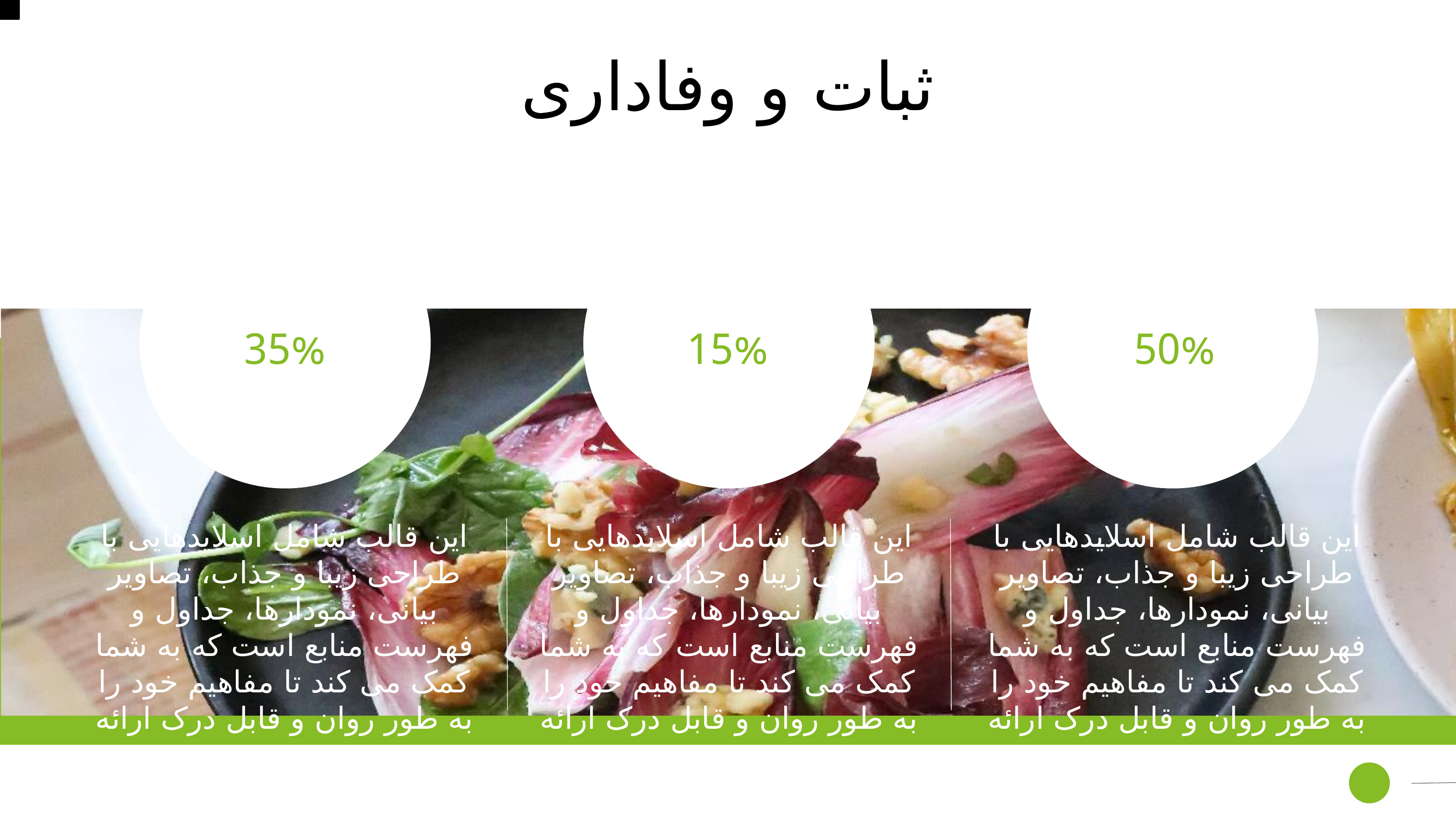

ثبات و وفاداری

35%

15%

50%

این قالب شامل اسلایدهایی با طراحی زیبا و جذاب، تصاویر بیانی، نمودارها، جداول و فهرست منابع است که به شما کمک می کند تا مفاهیم خود را به طور روان و قابل درک ارائه دهید.
این قالب شامل اسلایدهایی با طراحی زیبا و جذاب، تصاویر بیانی، نمودارها، جداول و فهرست منابع است که به شما کمک می کند تا مفاهیم خود را به طور روان و قابل درک ارائه دهید.
این قالب شامل اسلایدهایی با طراحی زیبا و جذاب، تصاویر بیانی، نمودارها، جداول و فهرست منابع است که به شما کمک می کند تا مفاهیم خود را به طور روان و قابل درک ارائه دهید.